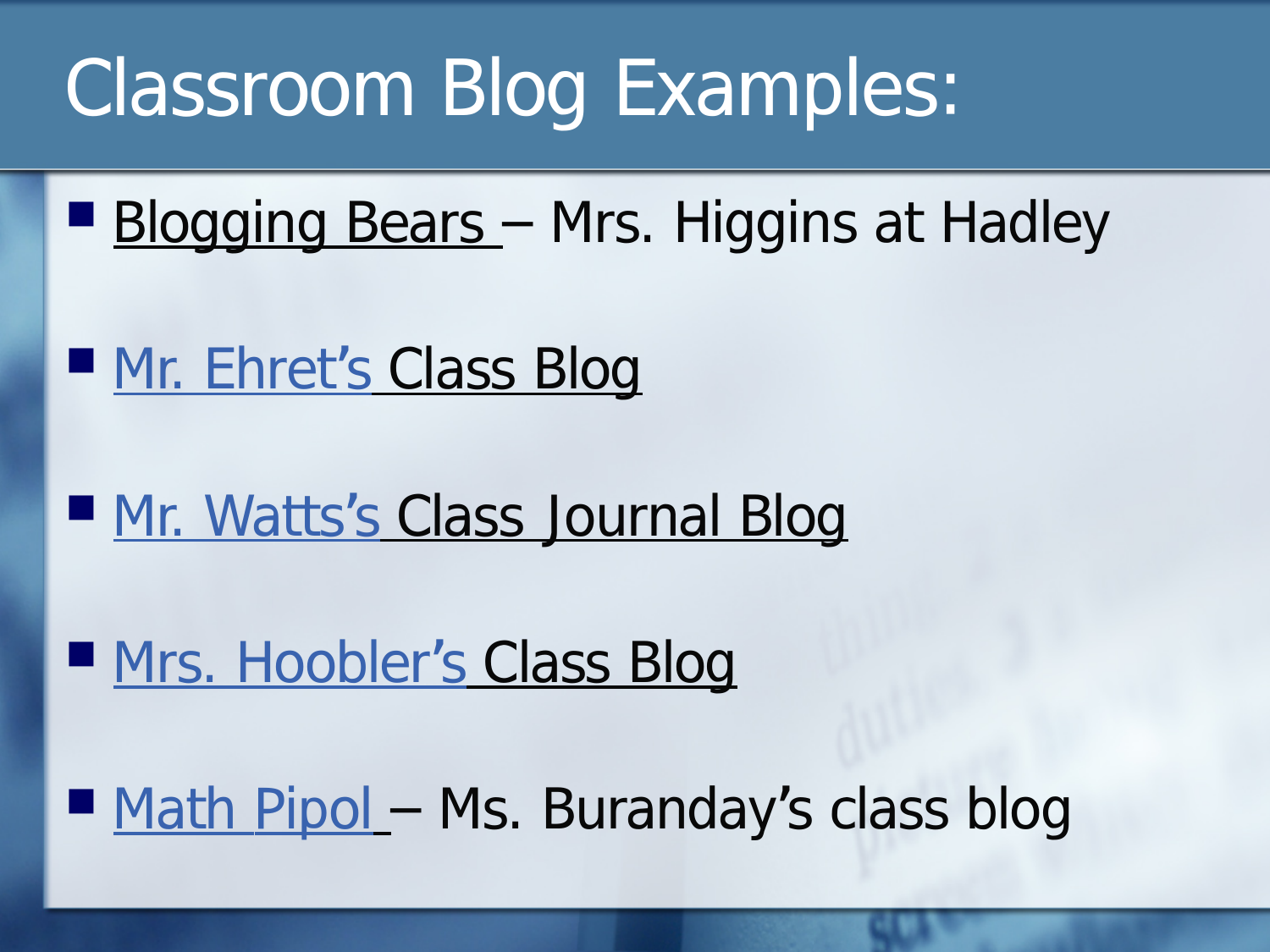

# Classroom Blog Examples:
Blogging Bears – Mrs. Higgins at Hadley
Mr. Ehret’s Class Blog
Mr. Watts’s Class Journal Blog
Mrs. Hoobler’s Class Blog
Math Pipol – Ms. Buranday’s class blog